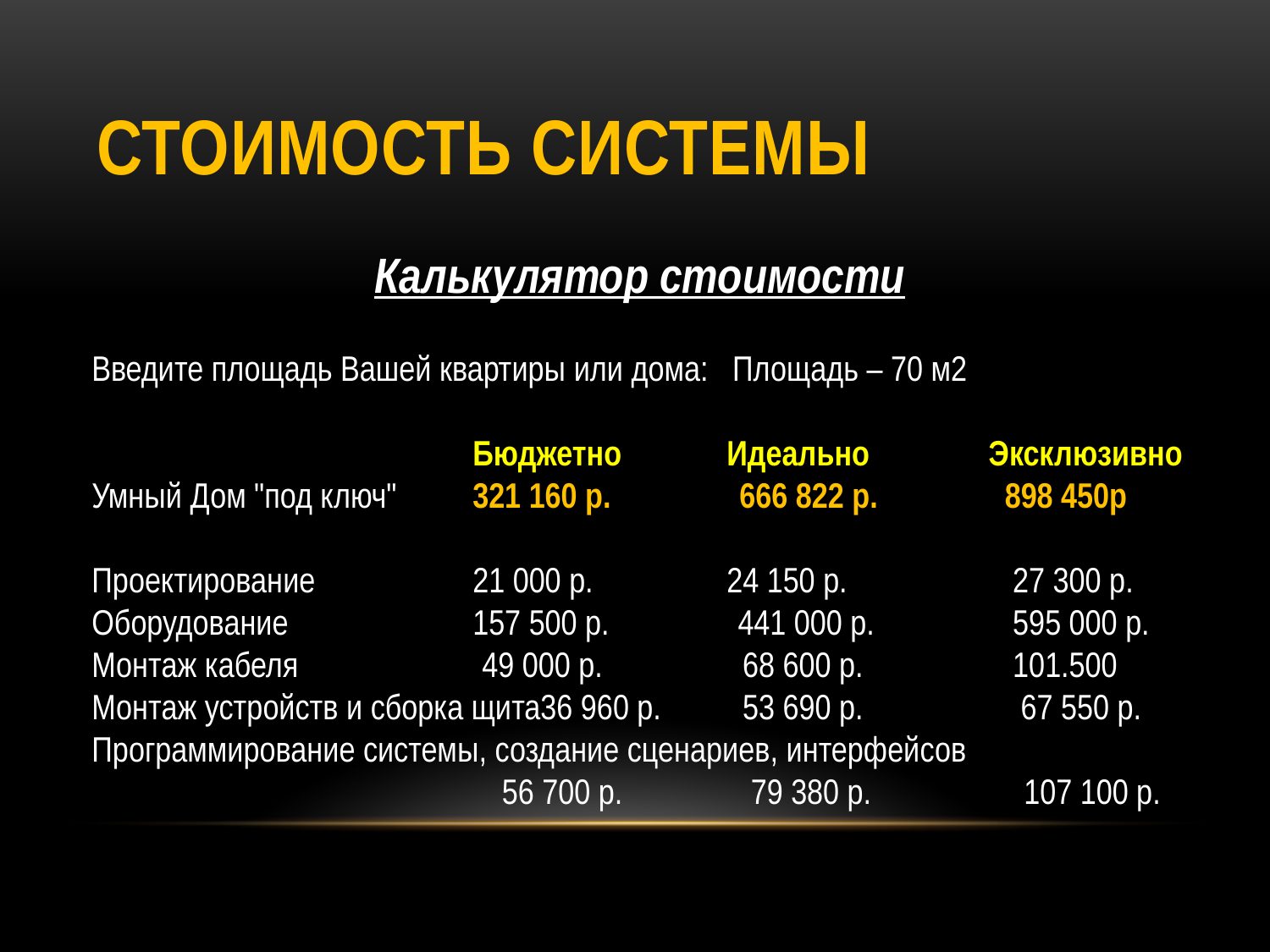

# Стоимость системы
Калькулятор стоимости

Введите площадь Вашей квартиры или дома:   Площадь – 70 м2

			Бюджетно	Идеально	 Эксклюзивно
Умный Дом "под ключ"	321 160 р.                666 822 р.	   898 450р

Проектирование		21 000 р.		24 150 р.		    27 300 р.
Оборудование		157 500 р.                441 000 р.	    595 000 р.
Монтаж кабеля	                 49 000 р.	  68 600 р.	    101.500
Монтаж устройств и сборка щита36 960 р.	  53 690 р.	     67 550 р.
Программирование системы, создание сценариев, интерфейсов
                                                   56 700 р.	   79 380 р.                   107 100 р.